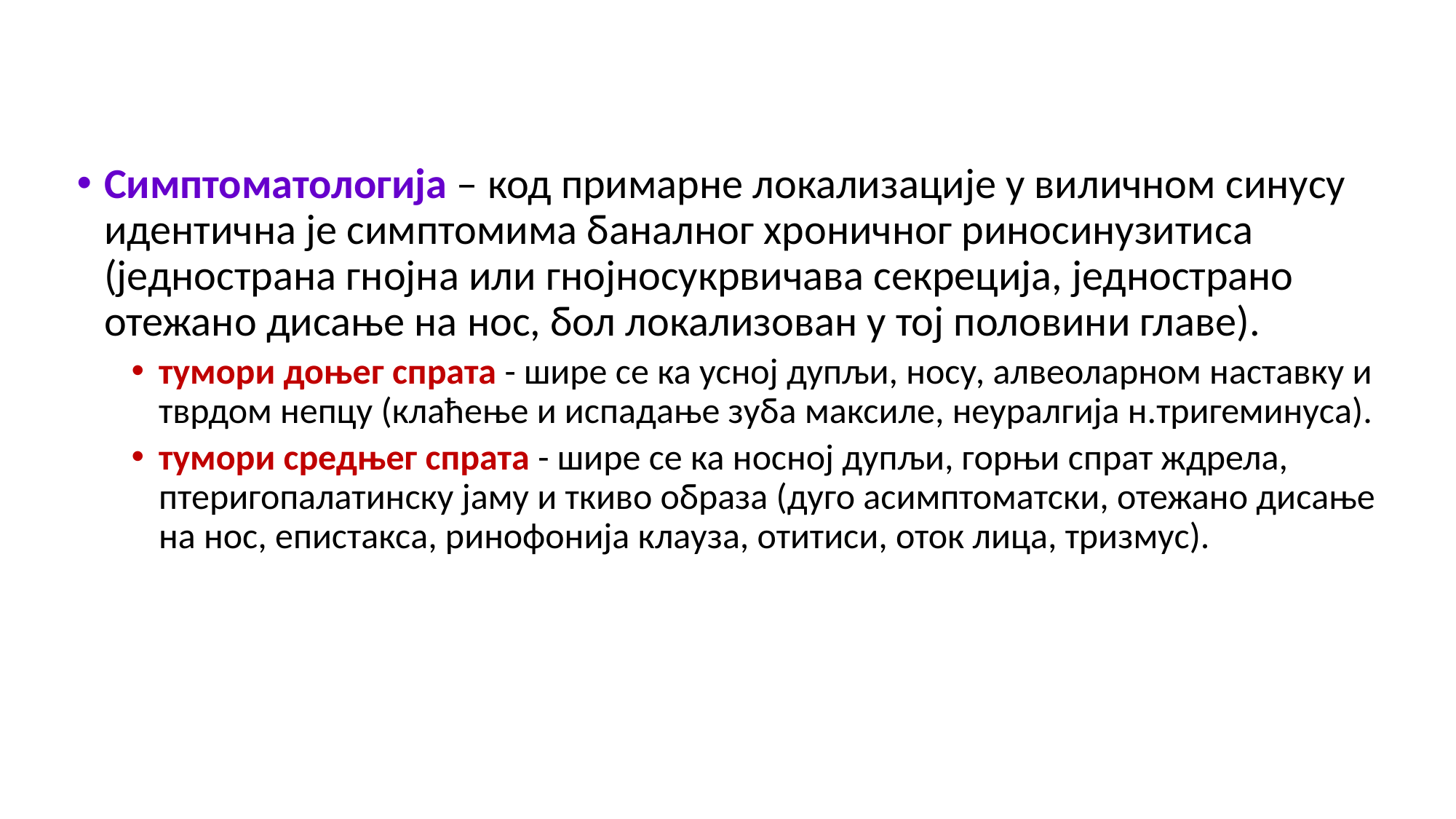

Симптоматологија – код примарне локализације у виличном синусу идентична је симптомима баналног хроничног риносинузитиса (једнострана гнојна или гнојносукрвичава секреција, једнострано отежано дисање на нос, бол локализован у тој половини главе).
тумори доњег спрата - шире се ка усној дупљи, носу, алвеоларном наставку и тврдом непцу (клаћење и испадање зуба максиле, неуралгија н.тригеминуса).
тумори средњег спрата - шире се ка носној дупљи, горњи спрат ждрела, птеригопалатинску јаму и ткиво образа (дуго асимптоматски, отежано дисање на нос, епистакса, ринофонија клауза, отитиси, оток лица, тризмус).